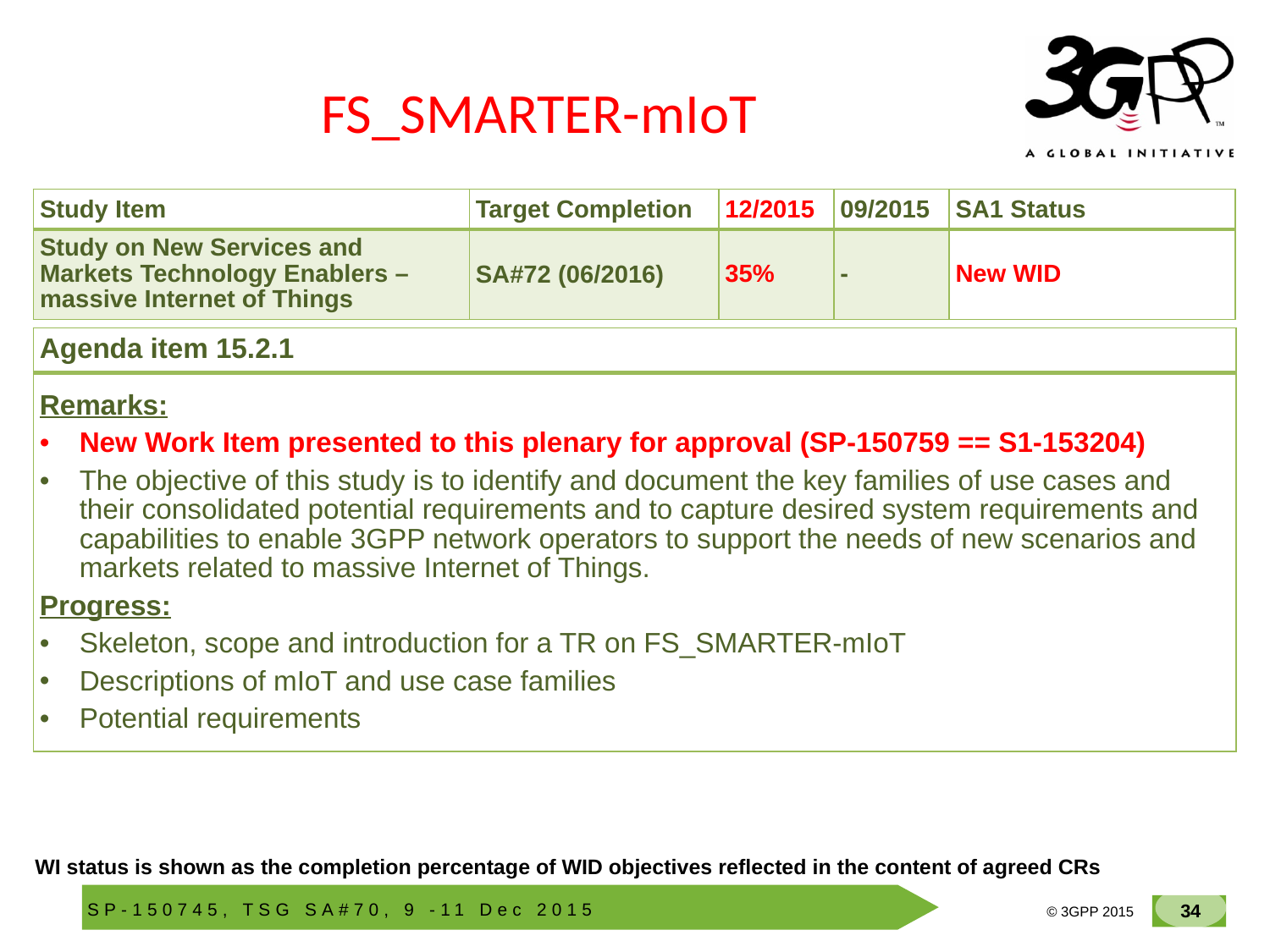

# FS_SMARTER-mIoT
| Study Item | Target Completion | 12/2015 | 09/2015 | SA1 Status |
| --- | --- | --- | --- | --- |
| Study on New Services and Markets Technology Enablers – massive Internet of Things | SA#72 (06/2016) | 35% | - | New WID |
| Agenda item 15.2.1 |
| --- |
|  |
| Remarks: New Work Item presented to this plenary for approval (SP-150759 == S1-153204) The objective of this study is to identify and document the key families of use cases and their consolidated potential requirements and to capture desired system requirements and capabilities to enable 3GPP network operators to support the needs of new scenarios and markets related to massive Internet of Things. Progress: Skeleton, scope and introduction for a TR on FS\_SMARTER-mIoT Descriptions of mIoT and use case families Potential requirements |
WI status is shown as the completion percentage of WID objectives reflected in the content of agreed CRs